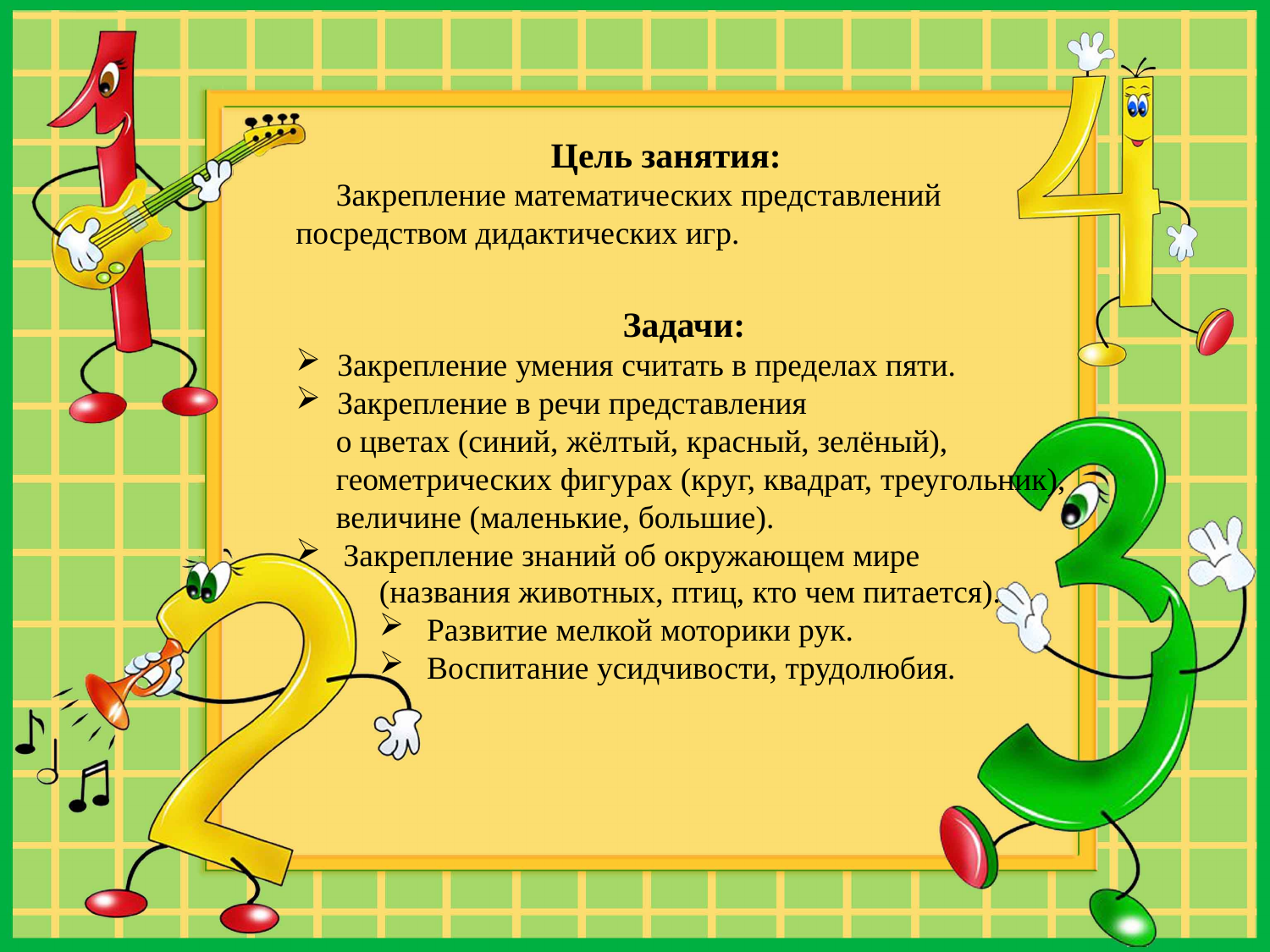

Цель занятия:
     Закрепление математических представлений
посредством дидактических игр.

Задачи:
  Закрепление умения считать в пределах пяти.
  Закрепление в речи представления
     о цветах (синий, жёлтый, красный, зелёный),
     геометрических фигурах (круг, квадрат, треугольник),
     величине (маленькие, большие).
Закрепление знаний об окружающем мире

(названия животных, птиц, кто чем питается).
Развитие мелкой моторики рук.
Воспитание усидчивости, трудолюбия.